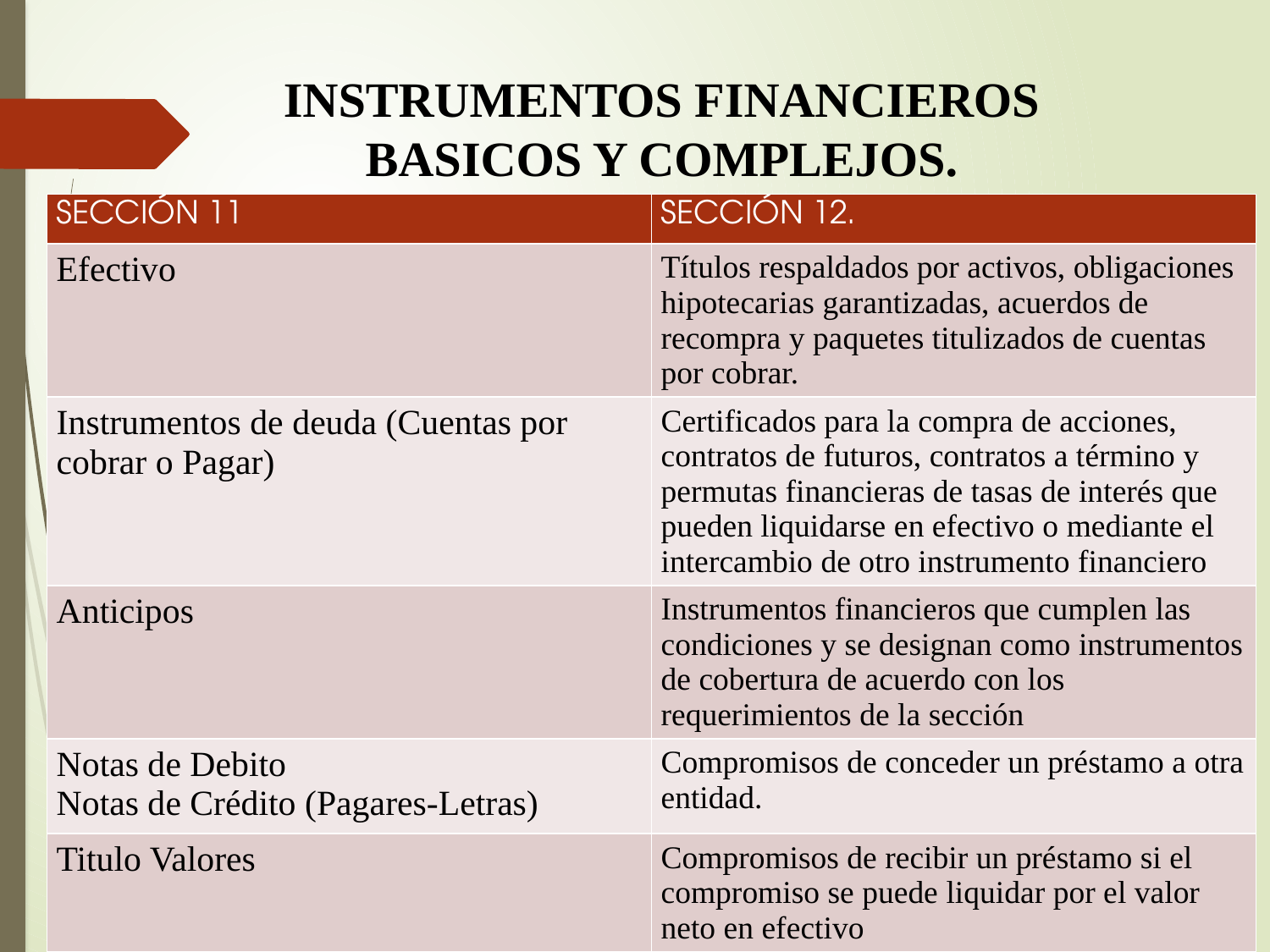

INSTRUMENTOS FINANCIEROS BASICOS Y COMPLEJOS.
| SECCIÓN 11 | SECCIÓN 12. |
| --- | --- |
| Efectivo | Títulos respaldados por activos, obligaciones hipotecarias garantizadas, acuerdos de recompra y paquetes titulizados de cuentas por cobrar. |
| Instrumentos de deuda (Cuentas por cobrar o Pagar) | Certificados para la compra de acciones, contratos de futuros, contratos a término y permutas financieras de tasas de interés que pueden liquidarse en efectivo o mediante el intercambio de otro instrumento financiero |
| Anticipos | Instrumentos financieros que cumplen las condiciones y se designan como instrumentos de cobertura de acuerdo con los requerimientos de la sección |
| Notas de Debito Notas de Crédito (Pagares-Letras) | Compromisos de conceder un préstamo a otra entidad. |
| Titulo Valores | Compromisos de recibir un préstamo si el compromiso se puede liquidar por el valor neto en efectivo |
| Inversiones en Acciones (Preferentes o Comunes) |  |